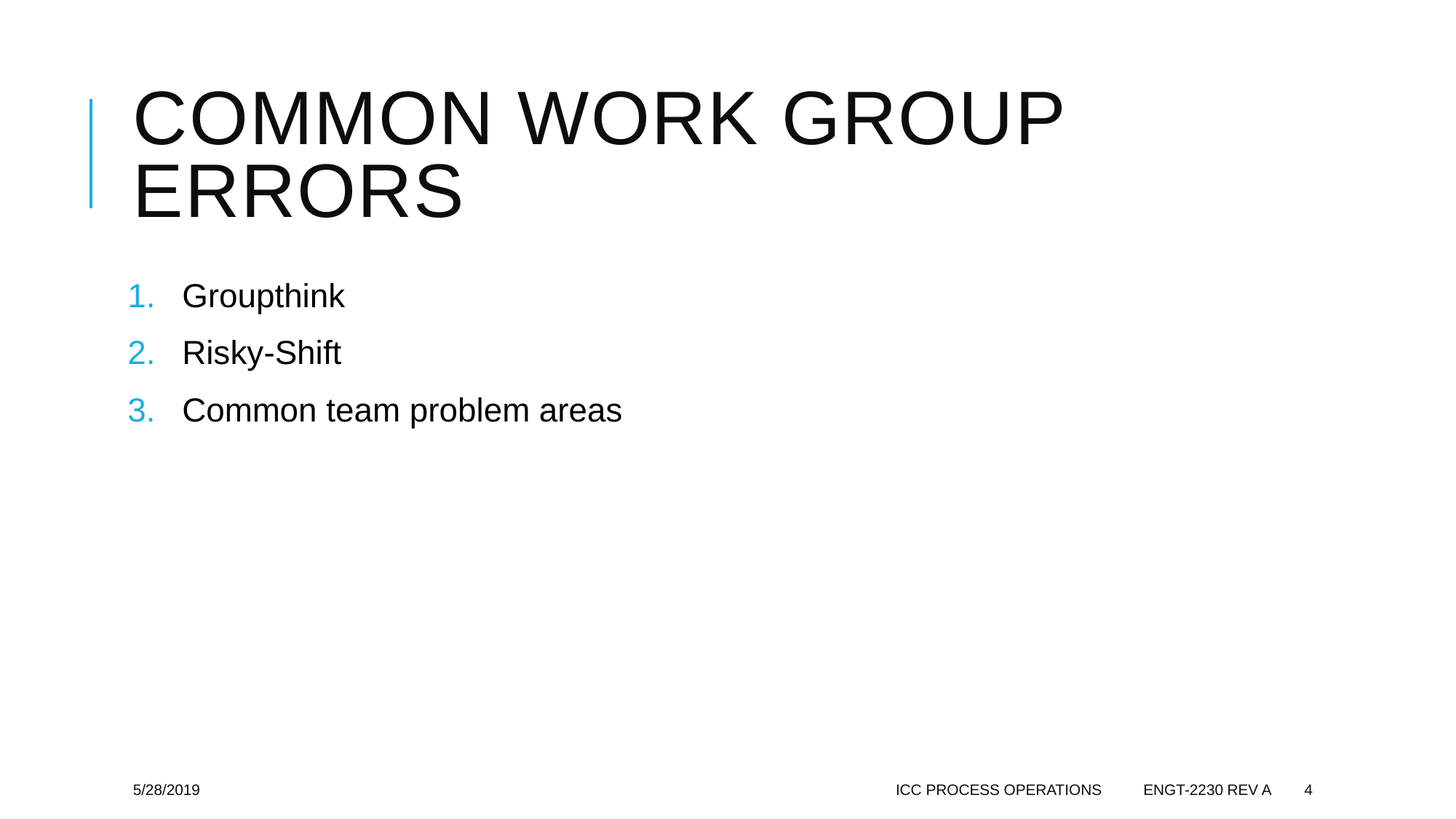

# Common work group errors
Groupthink
Risky-Shift
Common team problem areas
5/28/2019
ICC Process Operations          ENGT-2230 Rev A
4